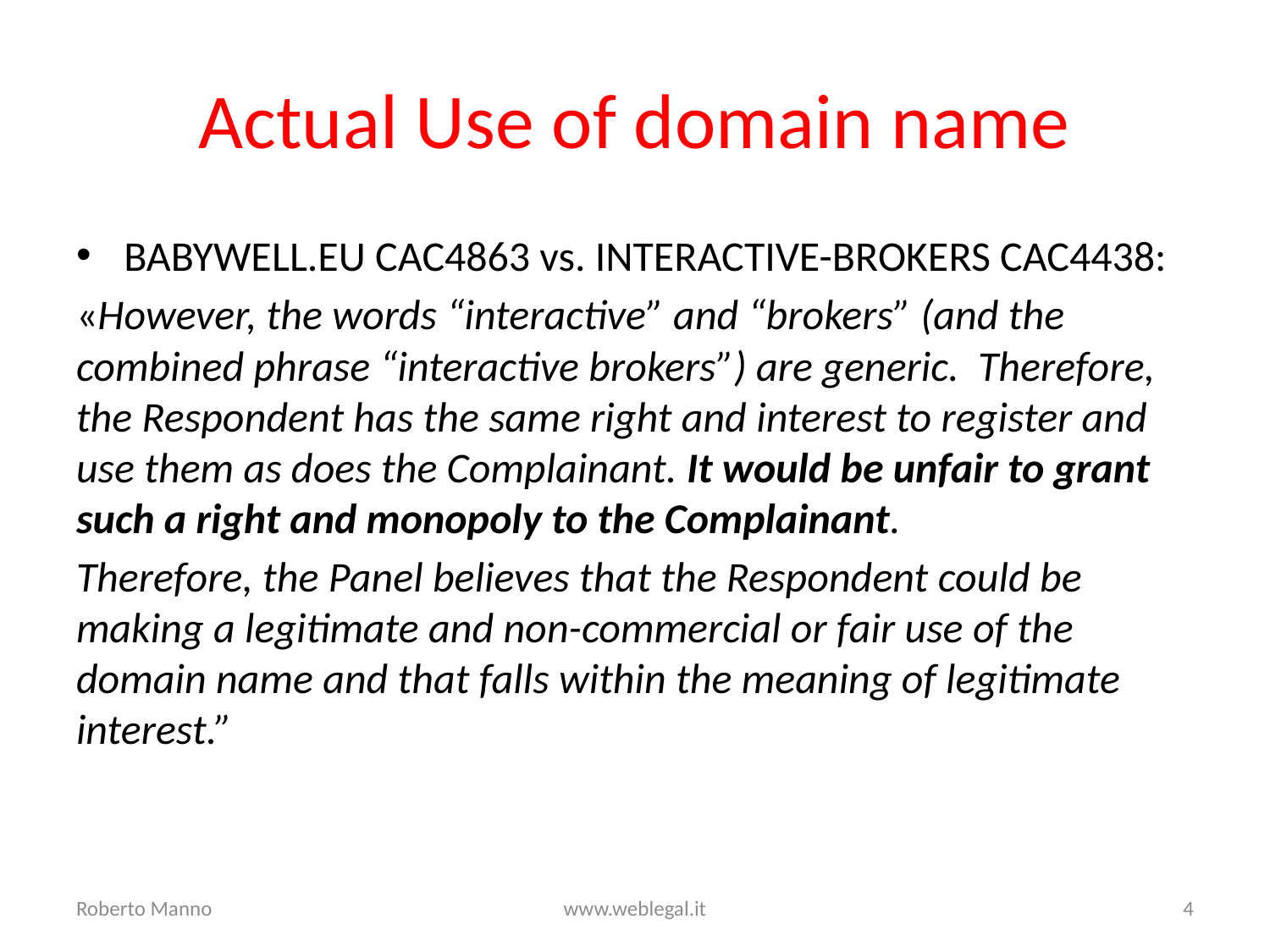

# Actual Use of domain name
BABYWELL.EU CAC4863 vs. INTERACTIVE-BROKERS CAC4438:
«However, the words “interactive” and “brokers” (and the combined phrase “interactive brokers”) are generic.  Therefore, the Respondent has the same right and interest to register and use them as does the Complainant. It would be unfair to grant such a right and monopoly to the Complainant.
Therefore, the Panel believes that the Respondent could be making a legitimate and non-commercial or fair use of the domain name and that falls within the meaning of legitimate interest.”
Roberto Manno
www.weblegal.it
4